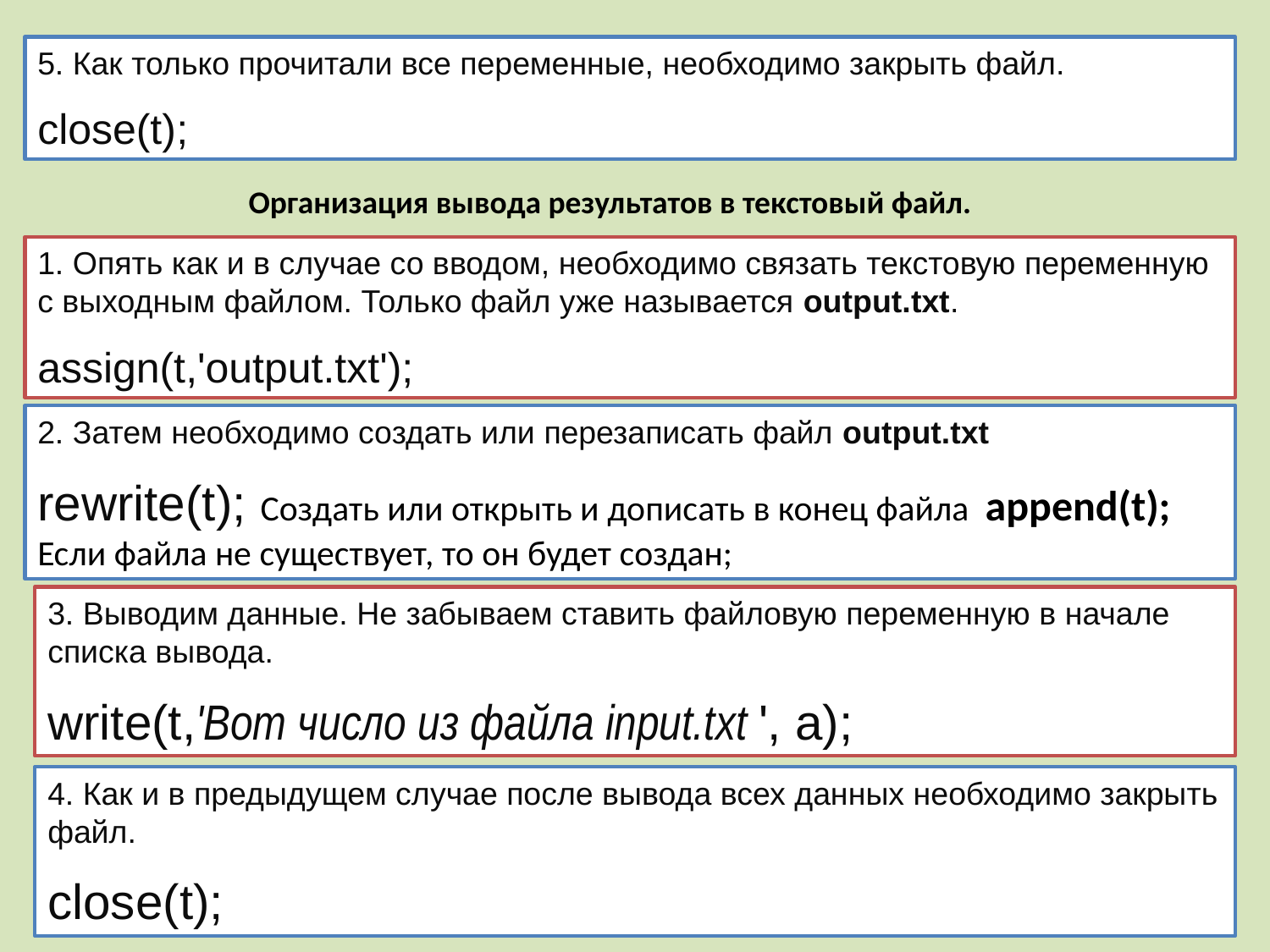

5. Как только прочитали все переменные, необходимо закрыть файл.
close(t);
Организация вывода результатов в текстовый файл.
1. Опять как и в случае со вводом, необходимо связать текстовую переменную с выходным файлом. Только файл уже называется output.txt.
assign(t,'output.txt');
2. Затем необходимо создать или перезаписать файл output.txt
rewrite(t); Создать или открыть и дописать в конец файла  append(t); Если файла не существует, то он будет создан;
3. Выводим данные. Не забываем ставить файловую переменную в начале списка вывода.
write(t,'Вот число из файла input.txt ', a);
4. Как и в предыдущем случае после вывода всех данных необходимо закрыть файл.
close(t);